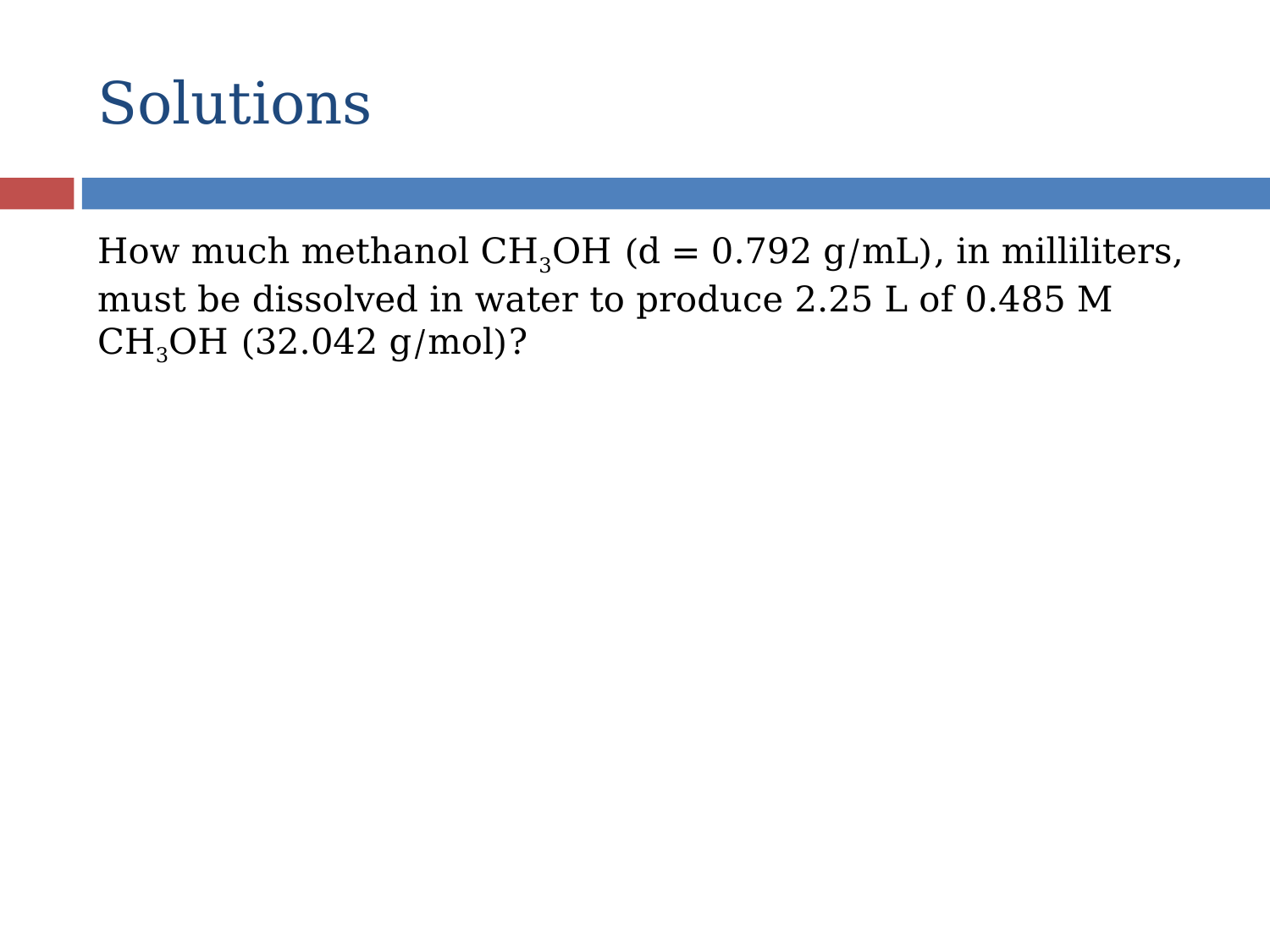

# Solutions
How much methanol CH3OH (d = 0.792 g/mL), in milliliters, must be dissolved in water to produce 2.25 L of 0.485 M CH3OH (32.042 g/mol)?